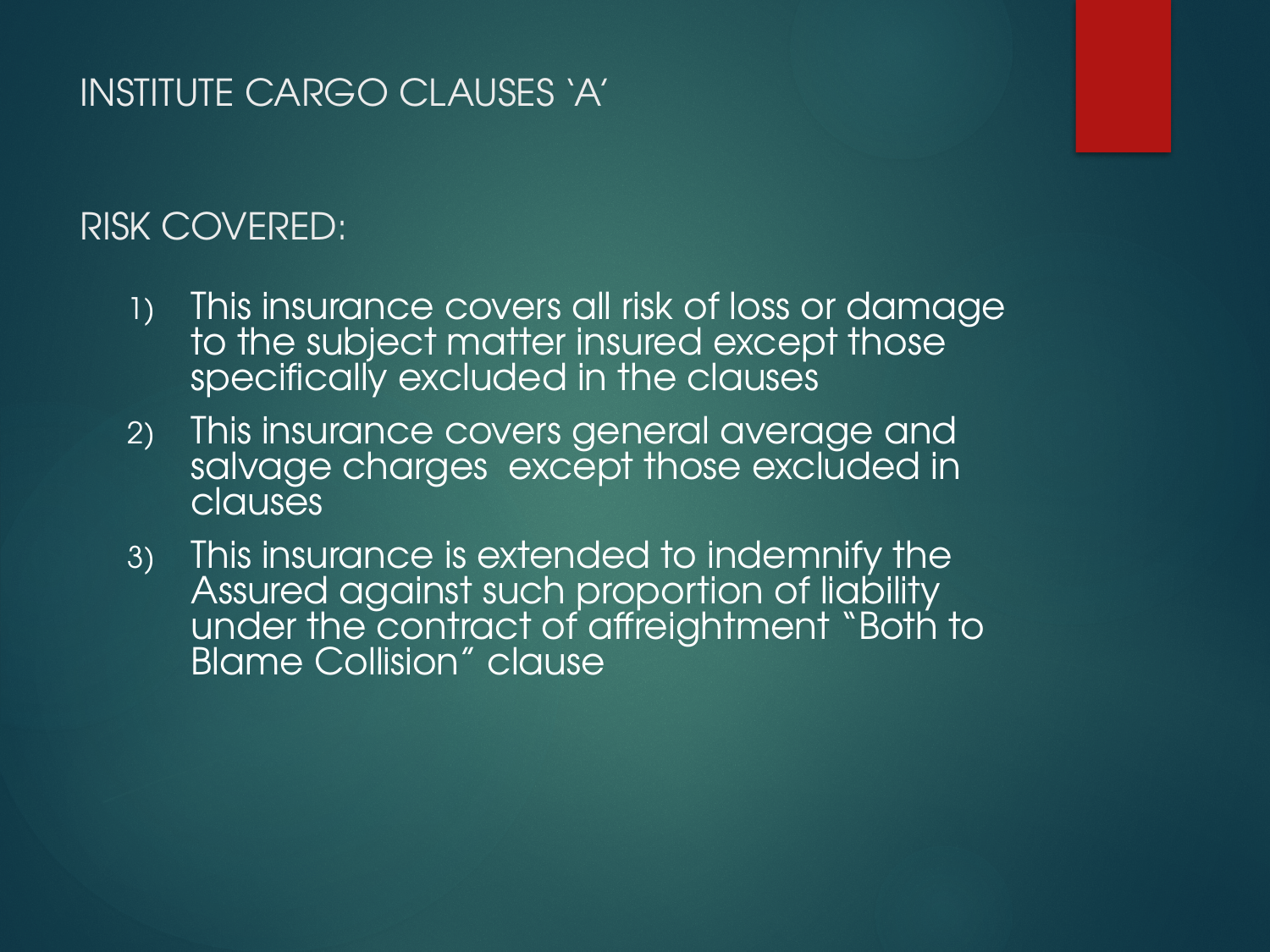

# INSTITUTE CARGO CLAUSES ‘A’ RISK COVERED:
This insurance covers all risk of loss or damage to the subject matter insured except those specifically excluded in the clauses
This insurance covers general average and salvage charges  except those excluded in clauses
This insurance is extended to indemnify the Assured against such proportion of liability under the contract of affreightment “Both to Blame Collision” clause